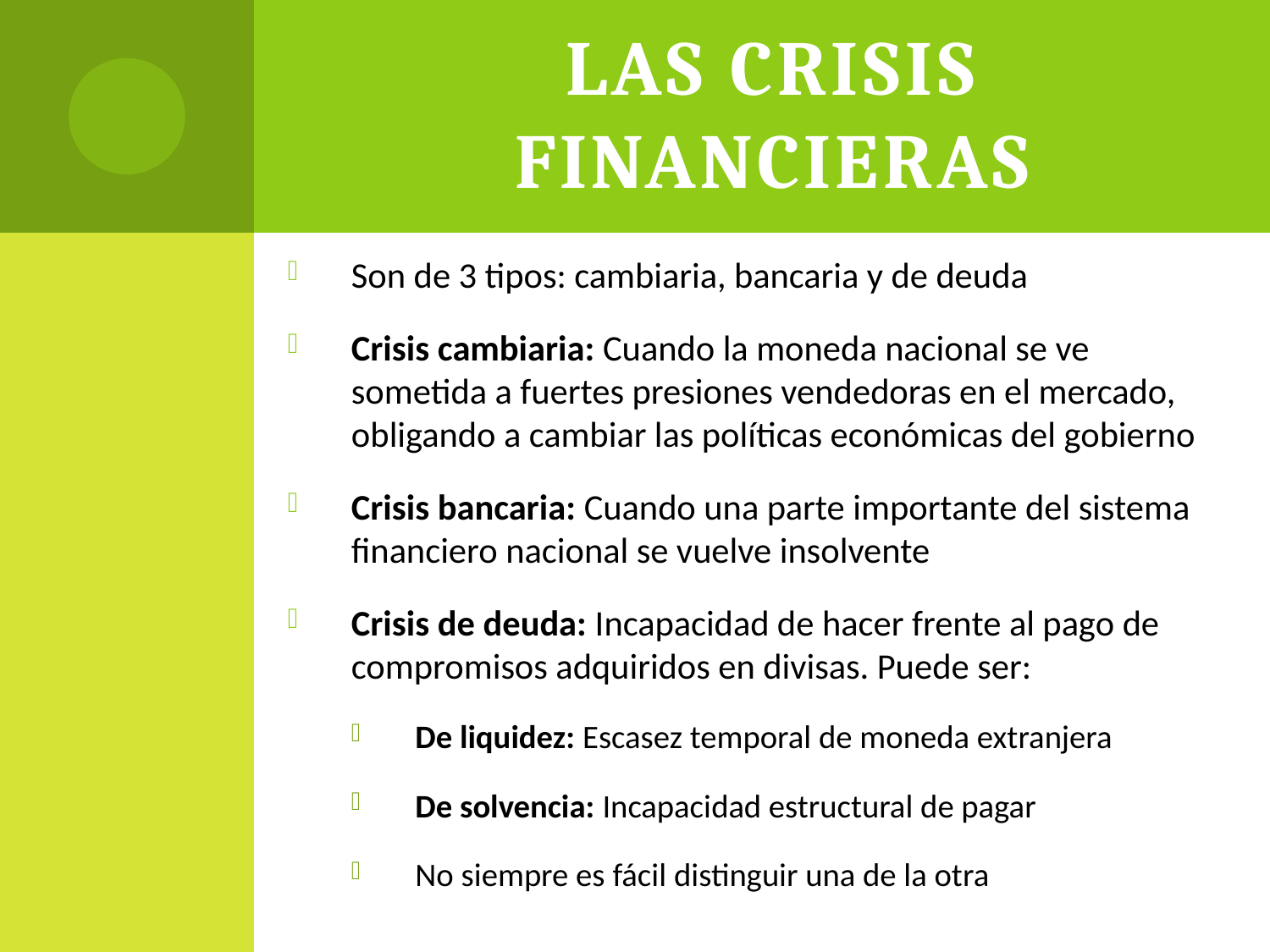

# Las crisis financieras
Son de 3 tipos: cambiaria, bancaria y de deuda
Crisis cambiaria: Cuando la moneda nacional se ve sometida a fuertes presiones vendedoras en el mercado, obligando a cambiar las políticas económicas del gobierno
Crisis bancaria: Cuando una parte importante del sistema financiero nacional se vuelve insolvente
Crisis de deuda: Incapacidad de hacer frente al pago de compromisos adquiridos en divisas. Puede ser:
De liquidez: Escasez temporal de moneda extranjera
De solvencia: Incapacidad estructural de pagar
No siempre es fácil distinguir una de la otra